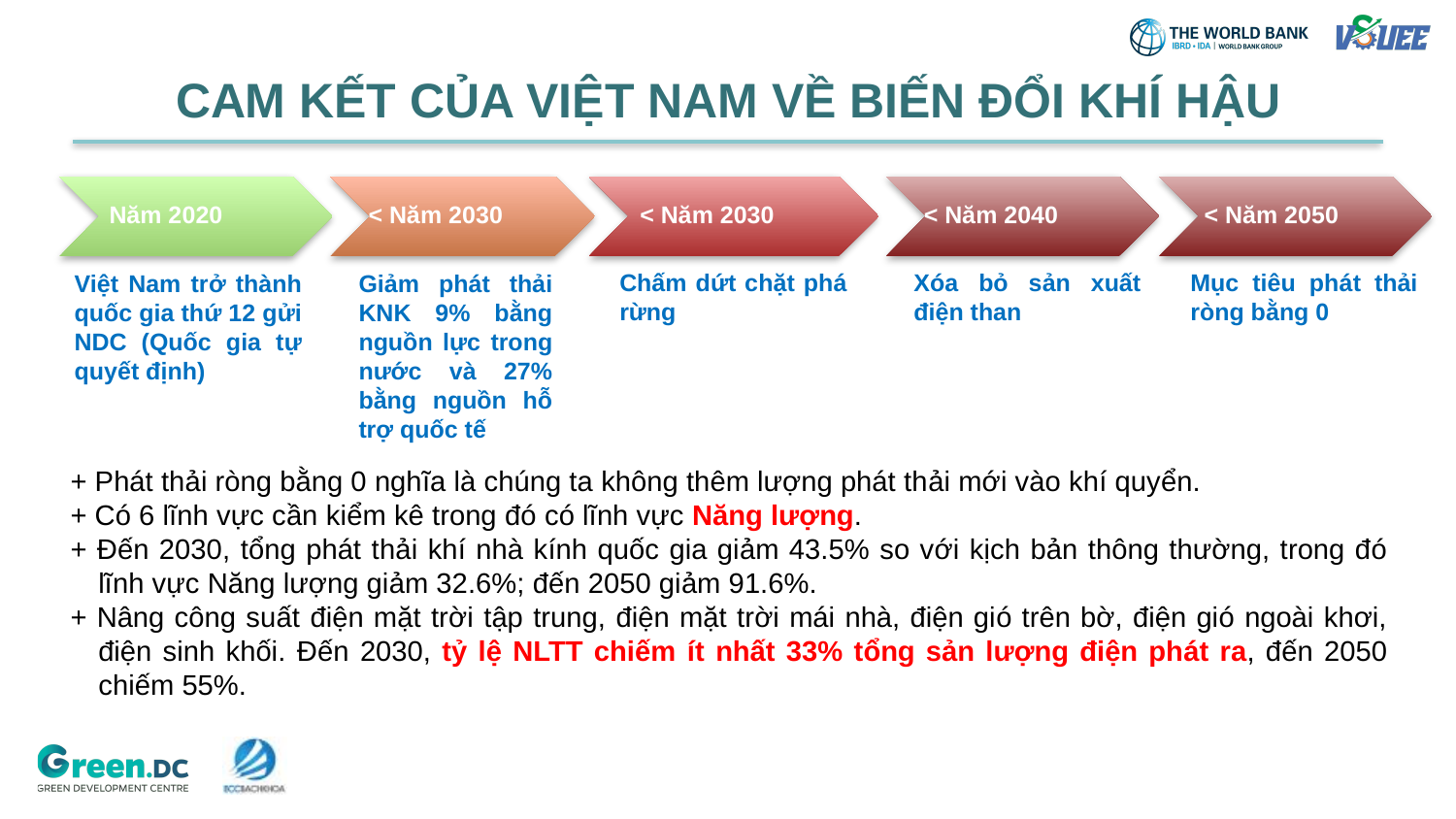

# CAM KẾT CỦA VIỆT NAM VỀ BIẾN ĐỔI KHÍ HẬU

Năm 2020

< Năm 2030

< Năm 2040

< Năm 2050

< Năm 2030
Chấm dứt chặt phá rừng
Xóa bỏ sản xuất điện than
Mục tiêu phát thải ròng bằng 0
Việt Nam trở thành quốc gia thứ 12 gửi NDC (Quốc gia tự quyết định)
Giảm phát thải KNK 9% bằng nguồn lực trong nước và 27% bằng nguồn hỗ trợ quốc tế
+ Phát thải ròng bằng 0 nghĩa là chúng ta không thêm lượng phát thải mới vào khí quyển.
+ Có 6 lĩnh vực cần kiểm kê trong đó có lĩnh vực Năng lượng.
+ Đến 2030, tổng phát thải khí nhà kính quốc gia giảm 43.5% so với kịch bản thông thường, trong đó lĩnh vực Năng lượng giảm 32.6%; đến 2050 giảm 91.6%.
+ Nâng công suất điện mặt trời tập trung, điện mặt trời mái nhà, điện gió trên bờ, điện gió ngoài khơi, điện sinh khối. Đến 2030, tỷ lệ NLTT chiếm ít nhất 33% tổng sản lượng điện phát ra, đến 2050 chiếm 55%.